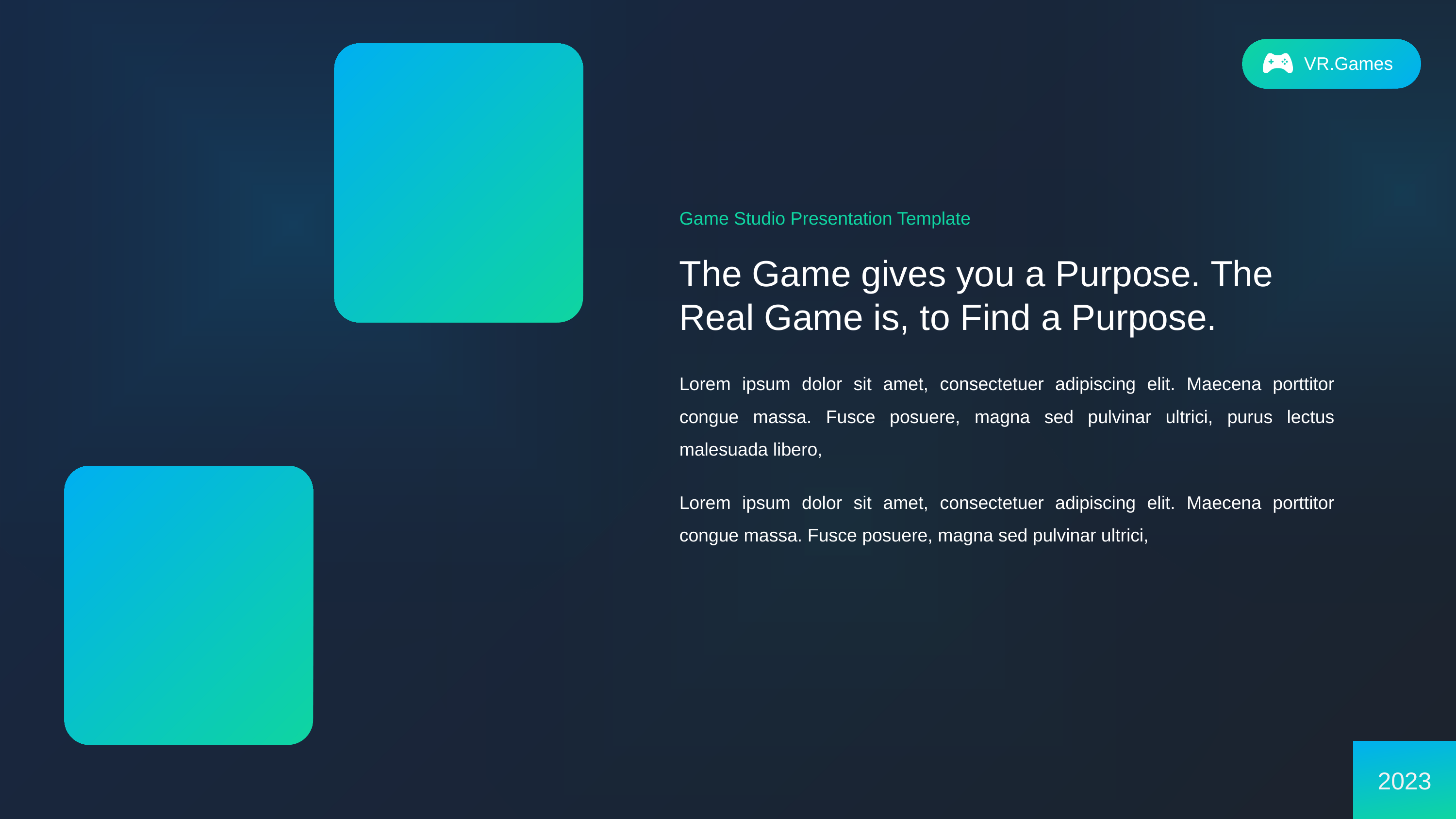

VR.Games

Game Studio Presentation Template
The Game gives you a Purpose. The Real Game is, to Find a Purpose.
Lorem ipsum dolor sit amet, consectetuer adipiscing elit. Maecena porttitor congue massa. Fusce posuere, magna sed pulvinar ultrici, purus lectus malesuada libero,
Lorem ipsum dolor sit amet, consectetuer adipiscing elit. Maecena porttitor congue massa. Fusce posuere, magna sed pulvinar ultrici,
2023